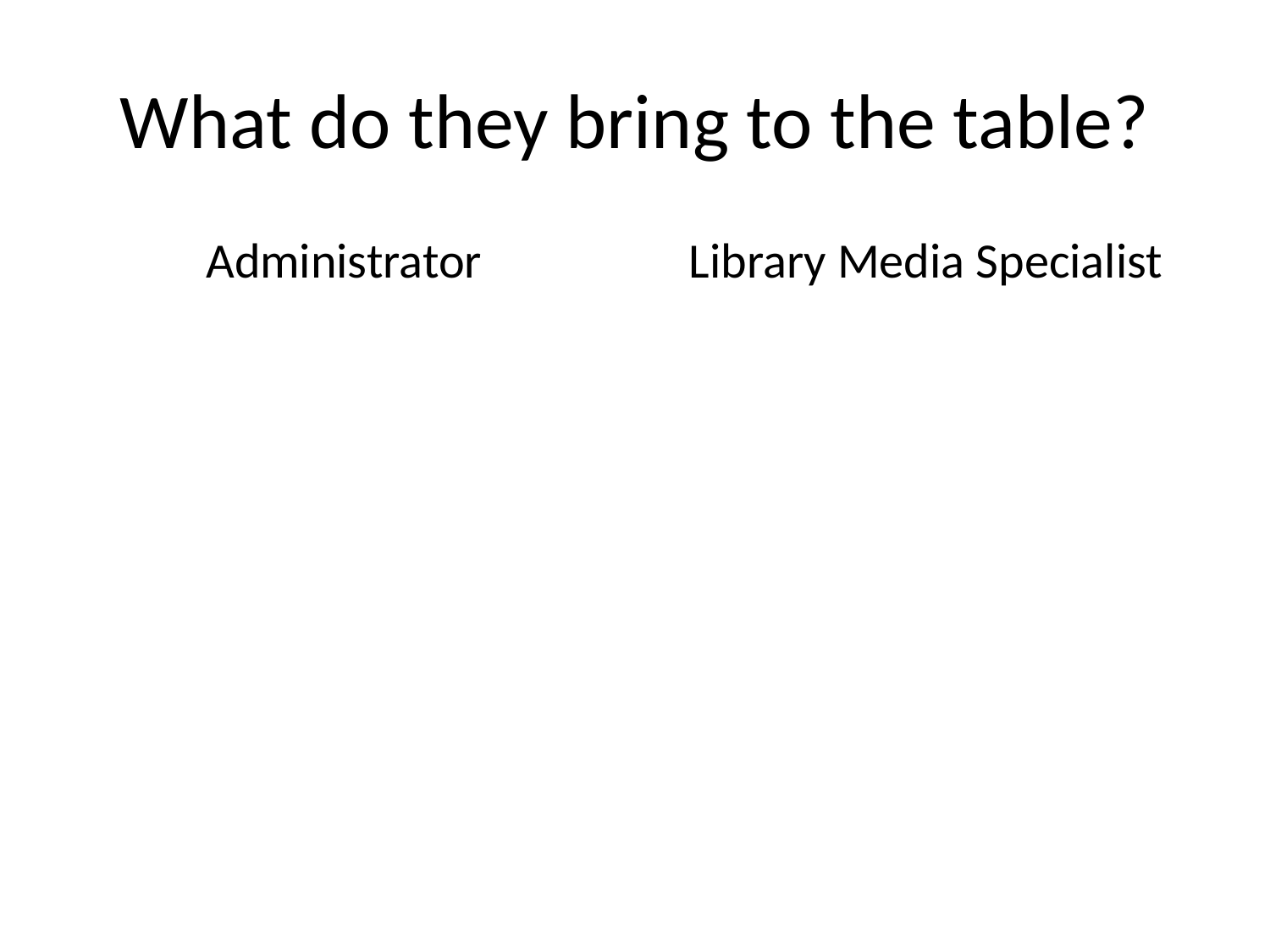

# What do they bring to the table?
Administrator
Library Media Specialist